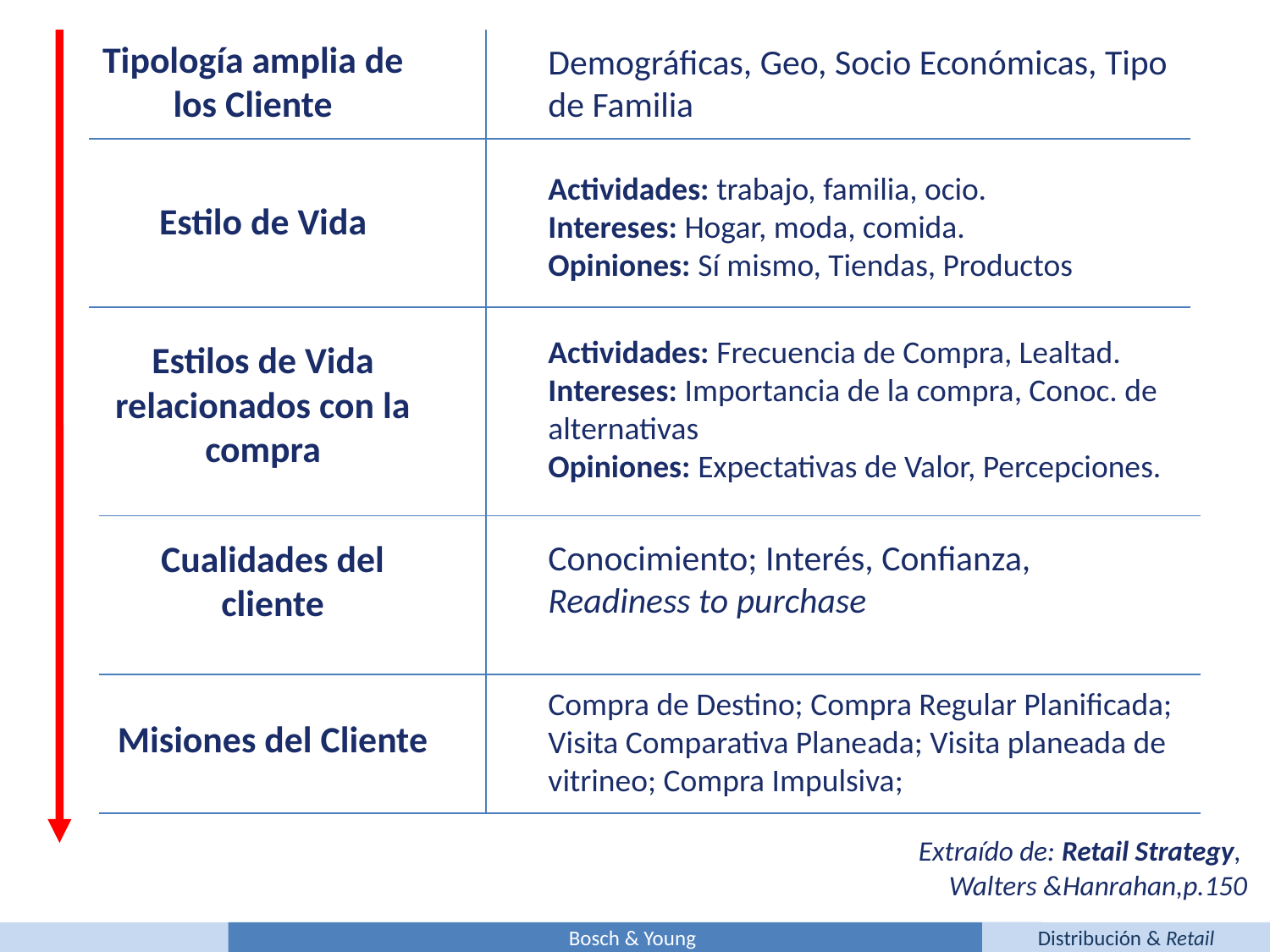

Tipología amplia de los Cliente
Demográficas, Geo, Socio Económicas, Tipo de Familia
Actividades: trabajo, familia, ocio.                     Intereses: Hogar, moda, comida.                     Opiniones: Sí mismo, Tiendas, Productos
Estilo de Vida
Actividades: Frecuencia de Compra, Lealtad. Intereses: Importancia de la compra, Conoc. de alternativas                                                            Opiniones: Expectativas de Valor, Percepciones.
Estilos de Vida relacionados con la compra
Cualidades del cliente
Conocimiento; Interés, Confianza,               Readiness to purchase
Compra de Destino; Compra Regular Planificada; Visita Comparativa Planeada; Visita planeada de vitrineo; Compra Impulsiva;
Misiones del Cliente
Extraído de: Retail Strategy,
Walters &Hanrahan,p.150

Bosch & Young
Distribución & Retail